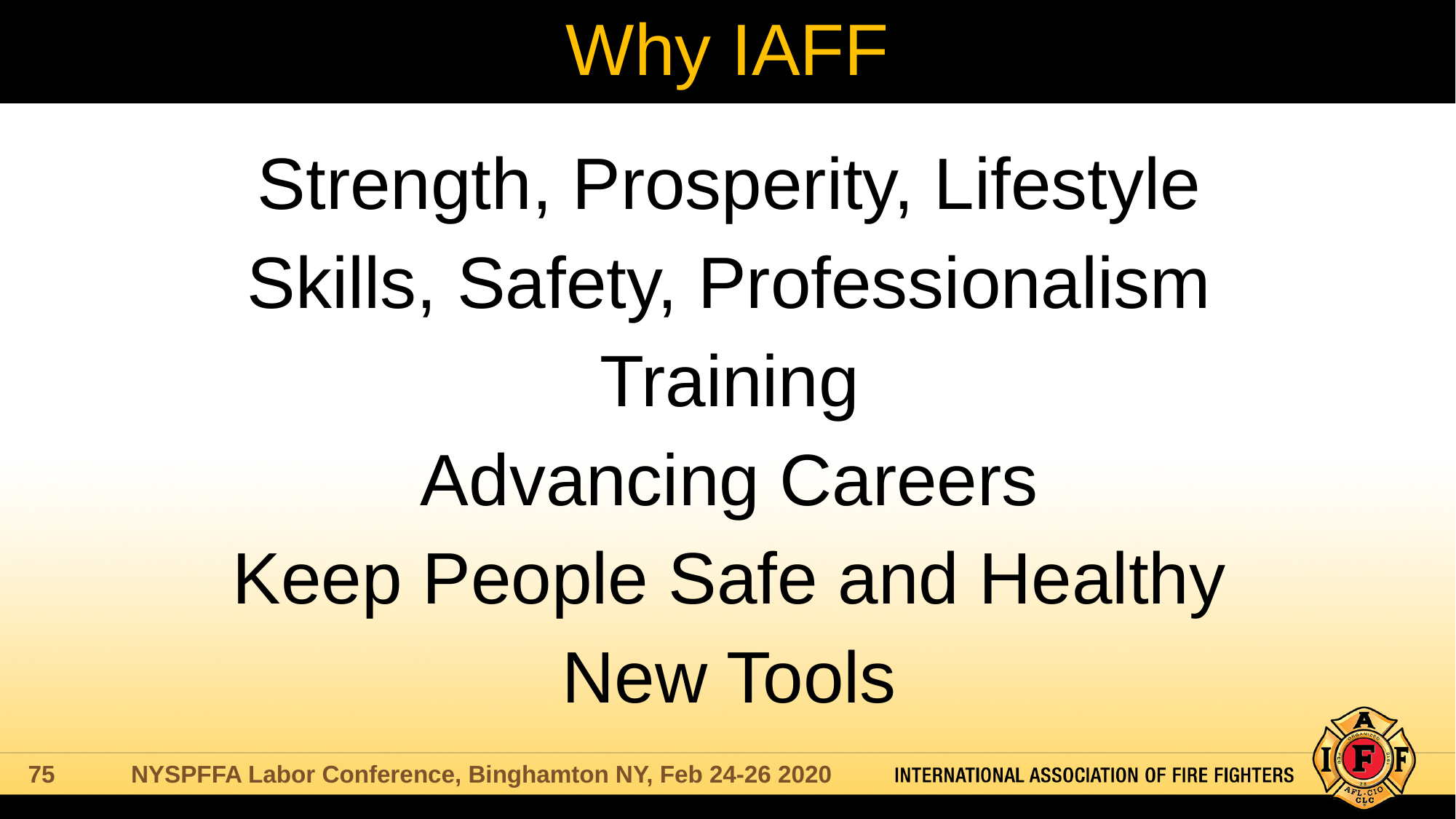

# Why IAFF
Strength, Prosperity, Lifestyle
Skills, Safety, Professionalism
Training
Advancing Careers
Keep People Safe and Healthy
New Tools

NYSPFFA Labor Conference, Binghamton NY, Feb 24-26 2020